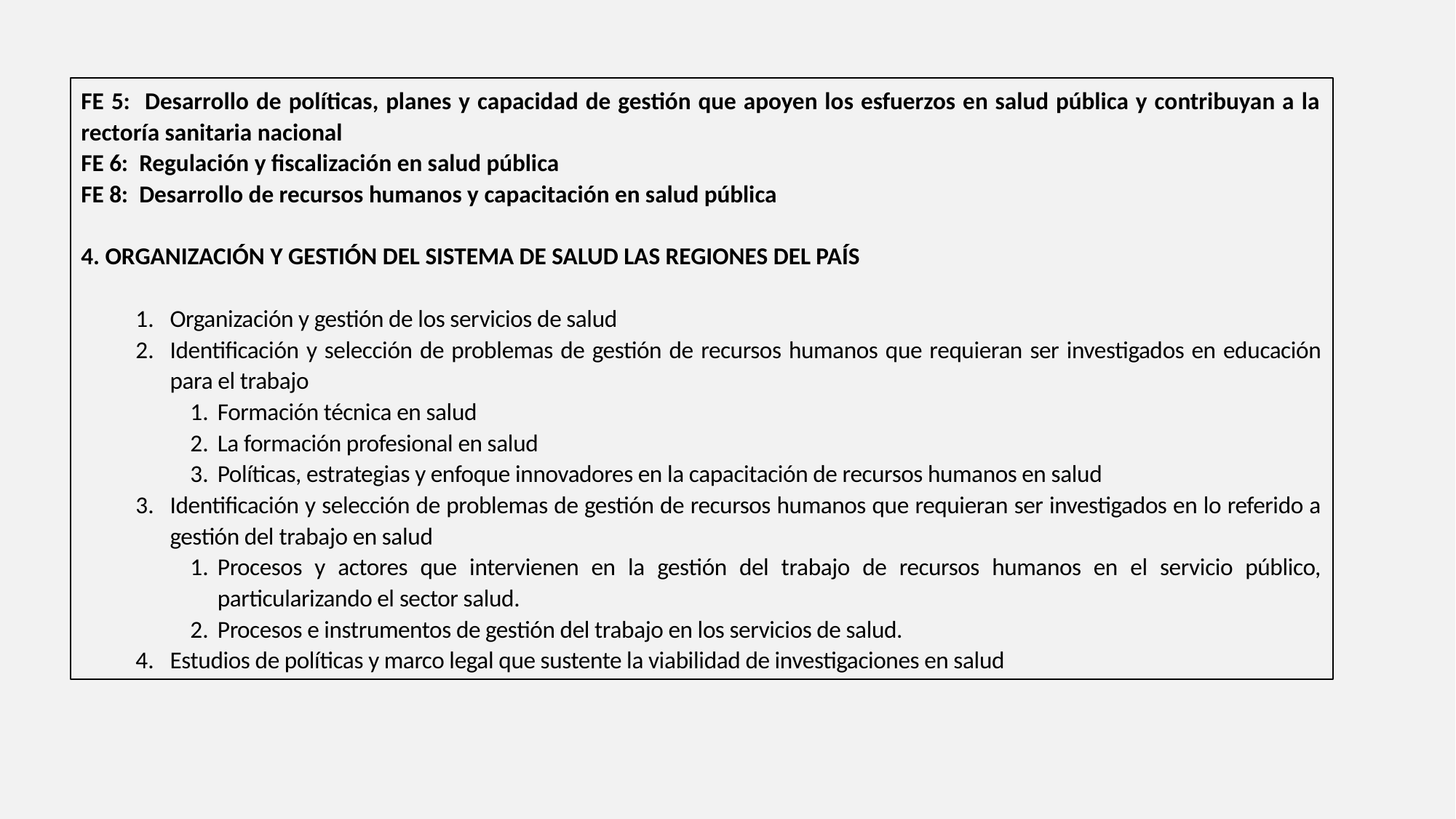

FE 5:  Desarrollo de políticas, planes y capacidad de gestión que apoyen los esfuerzos en salud pública y contribuyan a la rectoría sanitaria nacional
FE 6:  Regulación y fiscalización en salud pública
FE 8:  Desarrollo de recursos humanos y capacitación en salud pública

4. ORGANIZACIÓN Y GESTIÓN DEL SISTEMA DE SALUD LAS REGIONES DEL PAÍS

Organización y gestión de los servicios de salud
Identificación y selección de problemas de gestión de recursos humanos que requieran ser investigados en educación para el trabajo
Formación técnica en salud
La formación profesional en salud
Políticas, estrategias y enfoque innovadores en la capacitación de recursos humanos en salud
Identificación y selección de problemas de gestión de recursos humanos que requieran ser investigados en lo referido a gestión del trabajo en salud
Procesos y actores que intervienen en la gestión del trabajo de recursos humanos en el servicio público, particularizando el sector salud.
Procesos e instrumentos de gestión del trabajo en los servicios de salud.
Estudios de políticas y marco legal que sustente la viabilidad de investigaciones en salud